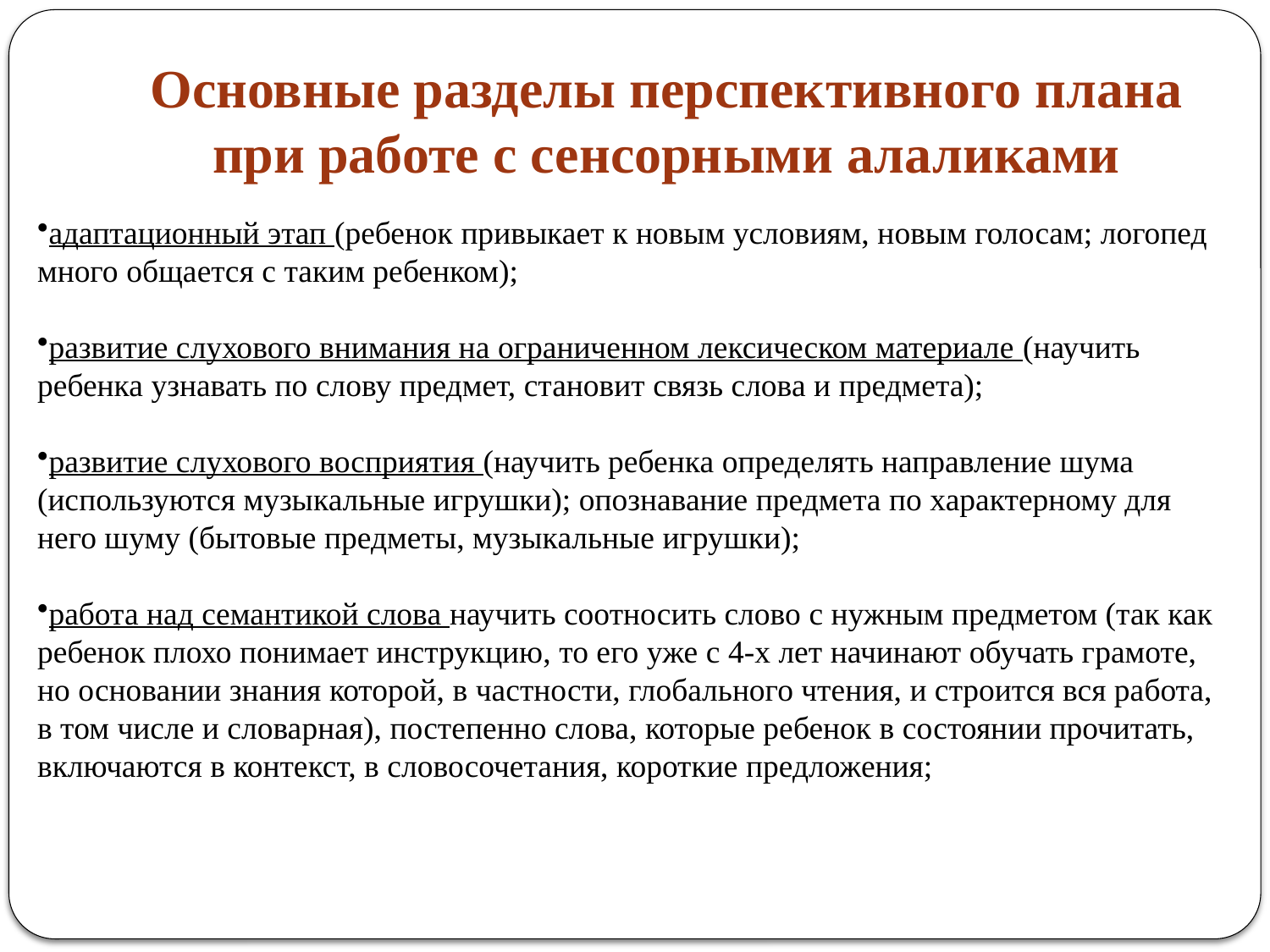

# Основные разделы перспективного плана при работе с сенсорными алаликами
адаптационный этап (ребенок привыкает к новым условиям, новым голосам; логопед много общается с таким ребенком);

развитие слухового внимания на ограниченном лексическом материале (научить ребенка узнавать по слову предмет, становит связь слова и предмета);

развитие слухового восприятия (научить ребенка определять направление шума (используются музыкальные игрушки); опознавание предмета по характерному для него шуму (бытовые предметы, музыкальные игрушки);

работа над семантикой слова научить соотносить слово с нужным предметом (так как ребенок плохо понимает инструкцию, то его уже с 4-х лет начинают обучать грамоте, но основании знания которой, в частности, глобального чтения, и строится вся работа, в том числе и словарная), постепенно слова, которые ребенок в состоянии прочитать, включаются в контекст, в словосочетания, короткие предложения;